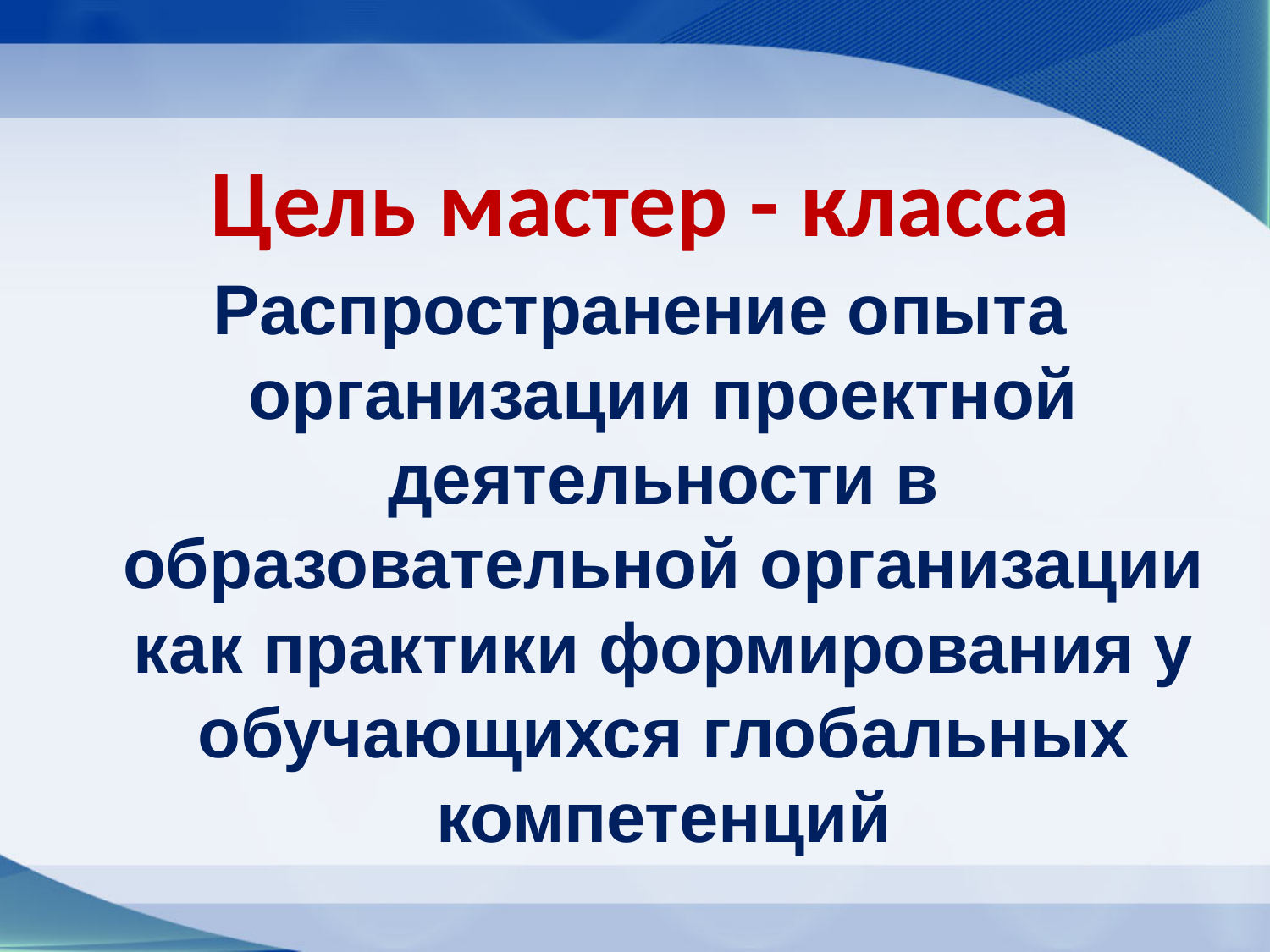

# Цель мастер - класса
Распространение опыта организации проектной деятельности в образовательной организации как практики формирования у обучающихся глобальных компетенций